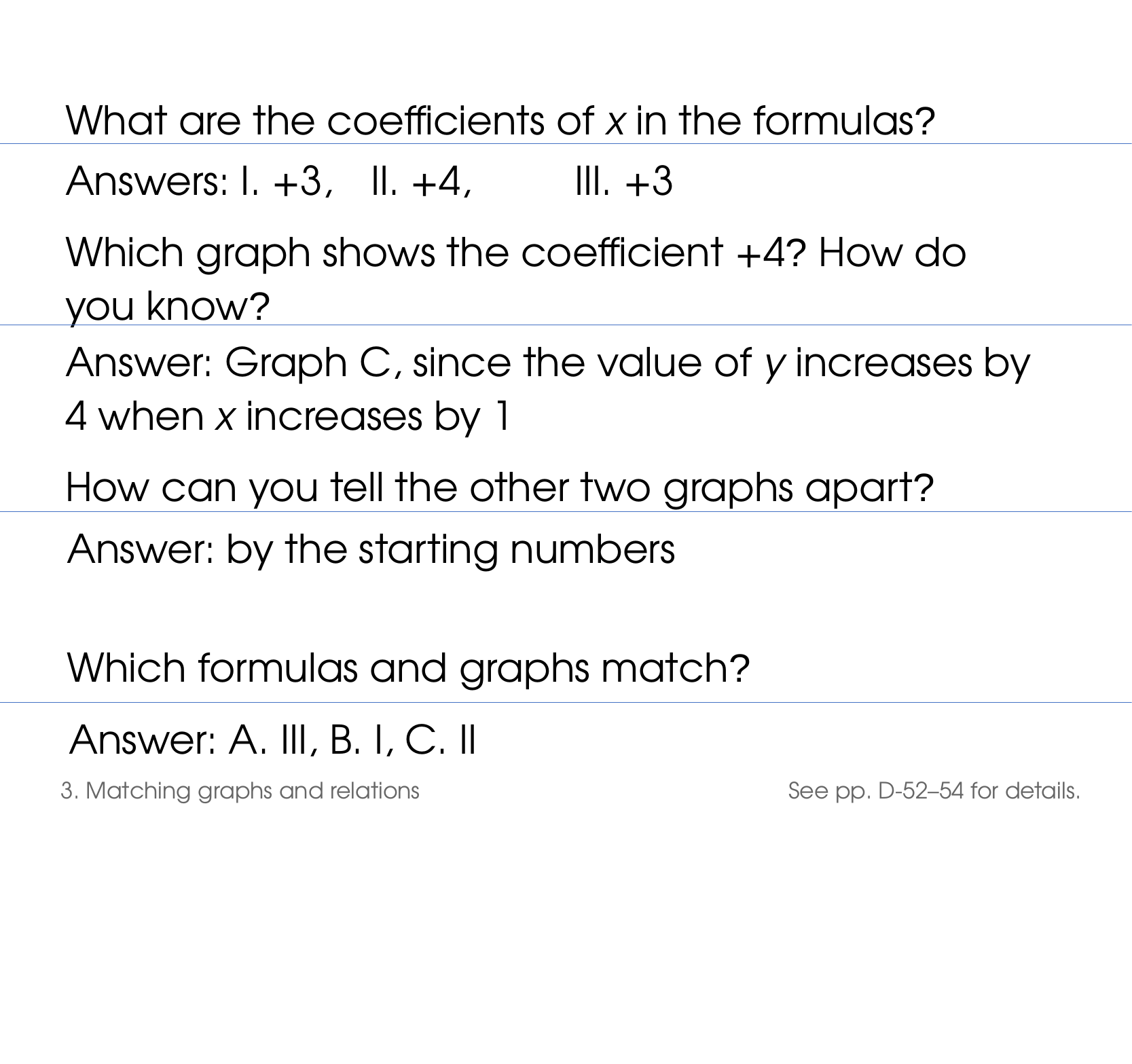

What are the coefficients of x in the formulas?
Answers: I. +3, 	II. +4, 	III. +3
Which graph shows the coefficient +4? How do you know?
Answer: Graph C, since the value of y increases by 4 when x increases by 1
How can you tell the other two graphs apart?
Answer: by the starting numbers
Which formulas and graphs match?
Answer: A. III, B. I, C. II
3. Matching graphs and relations
See pp. D-52–54 for details.